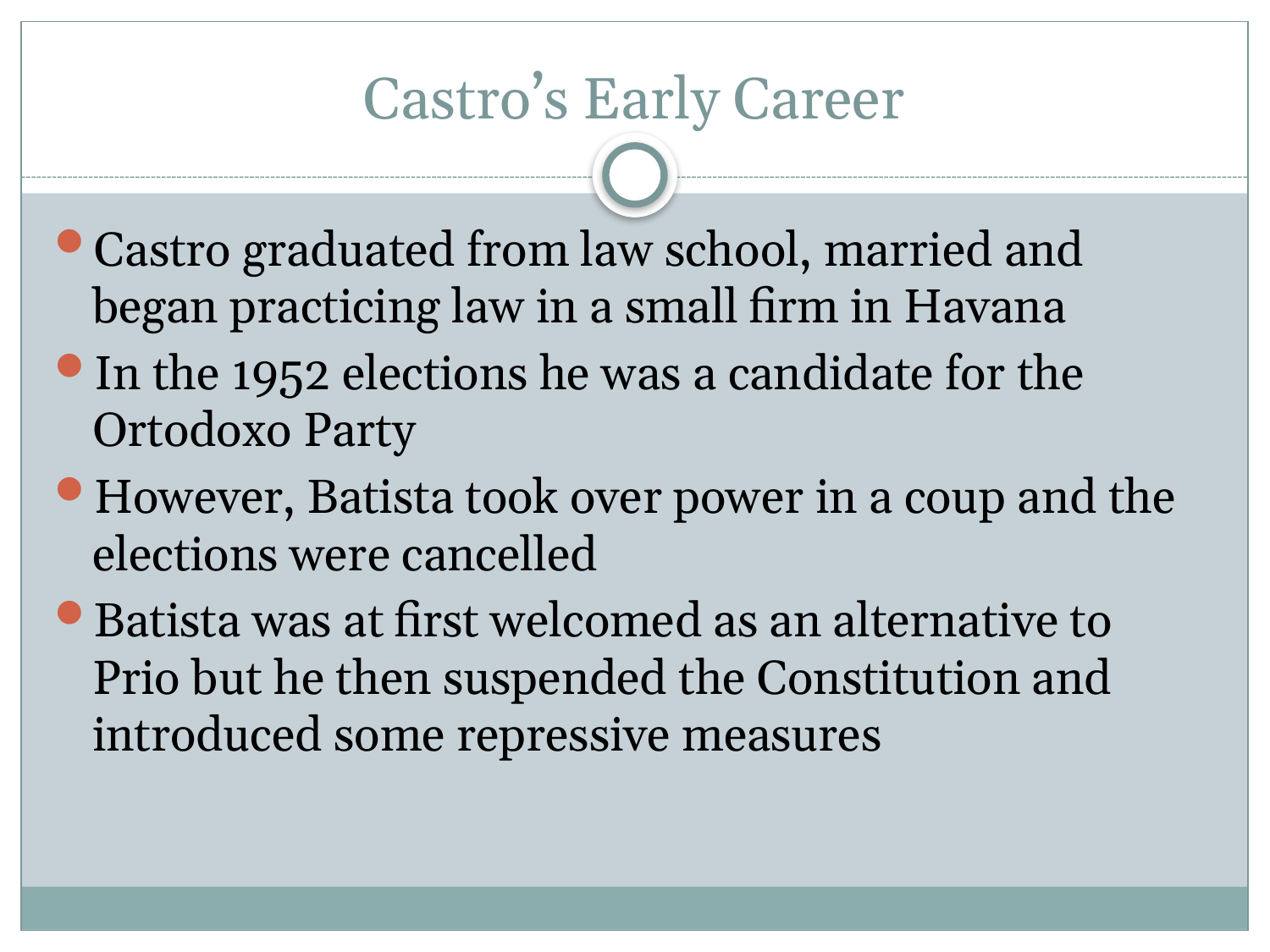

# Castro’s Early Career
Castro graduated from law school, married and began practicing law in a small firm in Havana
In the 1952 elections he was a candidate for the Ortodoxo Party
However, Batista took over power in a coup and the elections were cancelled
Batista was at first welcomed as an alternative to Prio but he then suspended the Constitution and introduced some repressive measures